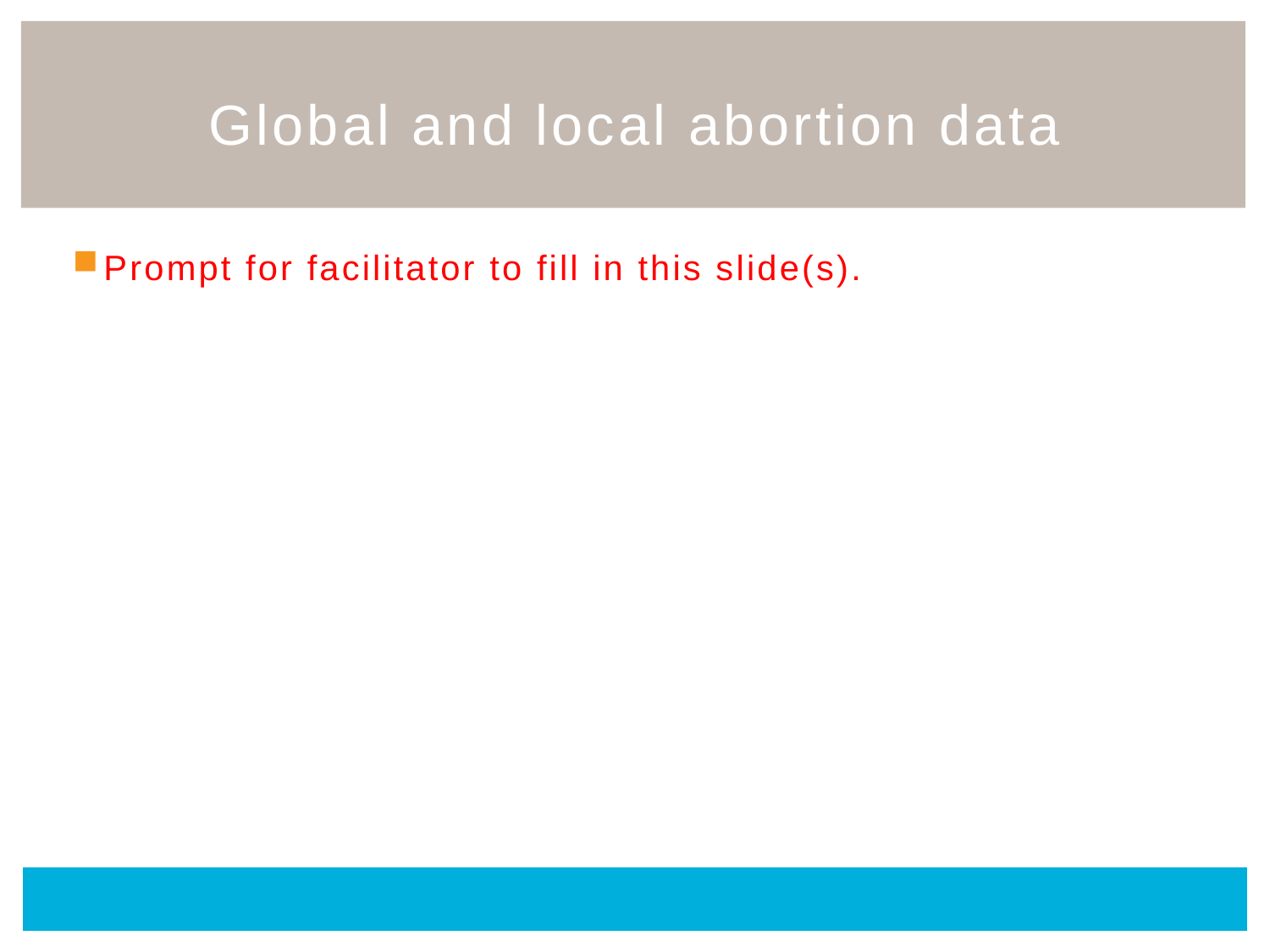

# Global and local abortion data
Prompt for facilitator to fill in this slide(s).